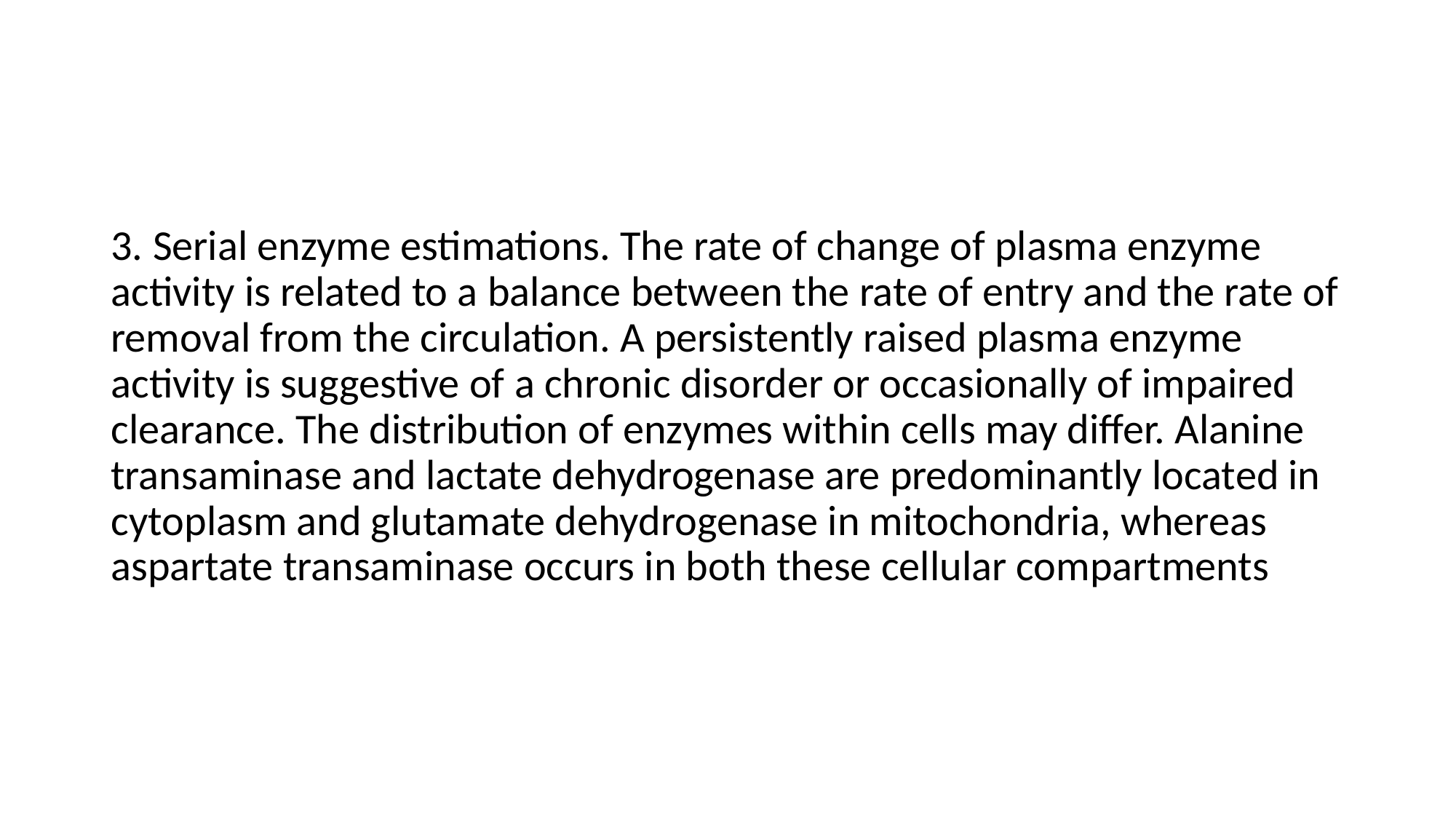

3. Serial enzyme estimations. The rate of change of plasma enzyme activity is related to a balance between the rate of entry and the rate of removal from the circulation. A persistently raised plasma enzyme activity is suggestive of a chronic disorder or occasionally of impaired clearance. The distribution of enzymes within cells may differ. Alanine transaminase and lactate dehydrogenase are predominantly located in cytoplasm and glutamate dehydrogenase in mitochondria, whereas aspartate transaminase occurs in both these cellular compartments